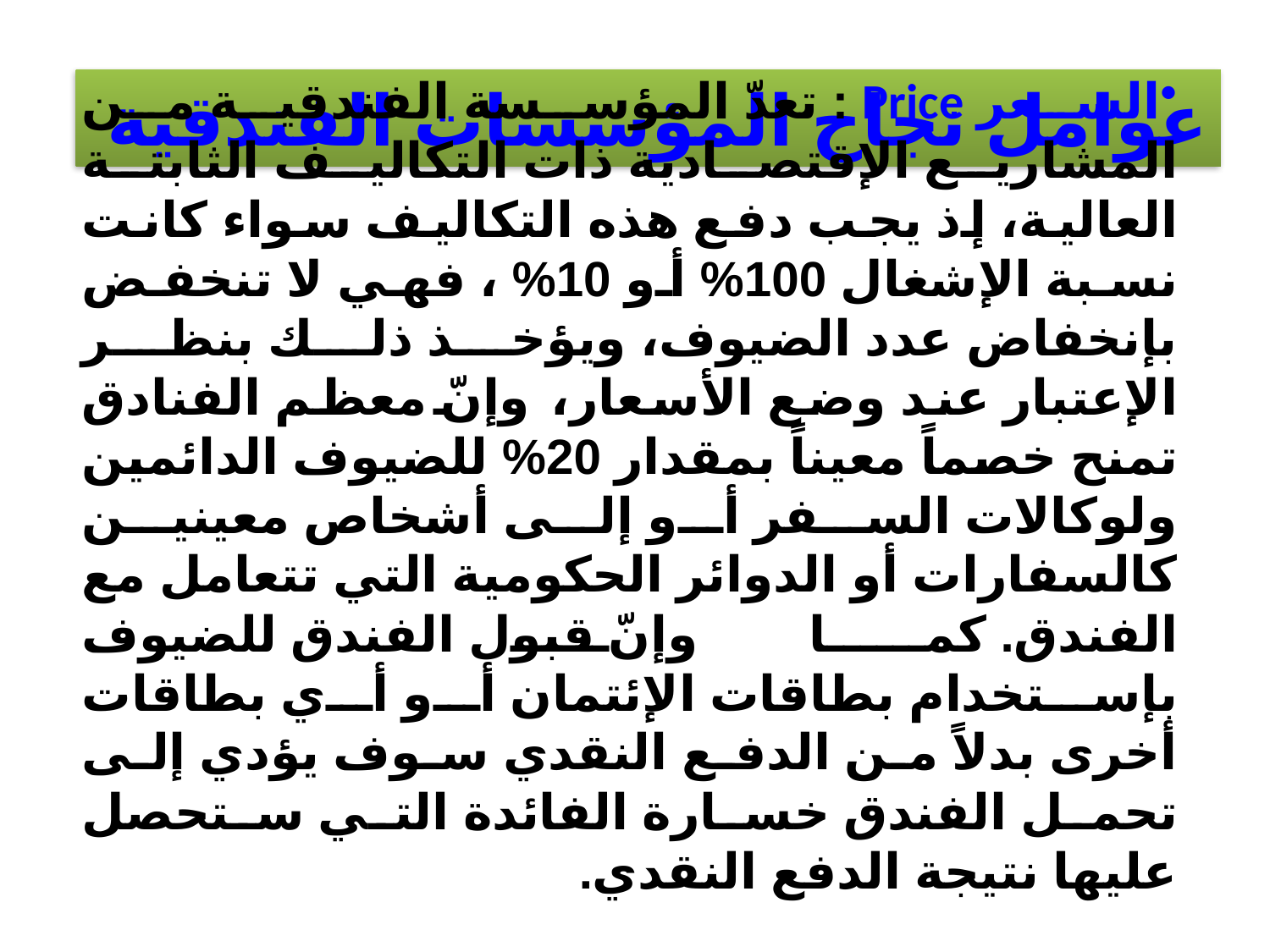

عوامل نجاح المؤسسات الفندقية
السعر Price : تعدّ المؤسسة الفندقية من المشاريع الإقتصادية ذات التكاليف الثابتة العالية، إذ يجب دفع هذه التكاليف سواء كانت نسبة الإشغال 100% أو 10% ، فهي لا تنخفض بإنخفاض عدد الضيوف، ويؤخذ ذلك بنظر الإعتبار عند وضع الأسعار، وإنّ معظم الفنادق تمنح خصماً معيناً بمقدار 20% للضيوف الدائمين ولوكالات السفر أو إلى أشخاص معينين كالسفارات أو الدوائر الحكومية التي تتعامل مع الفندق. كما وإنّ قبول الفندق للضيوف بإستخدام بطاقات الإئتمان أو أي بطاقات أخرى بدلاً من الدفع النقدي سوف يؤدي إلى تحمل الفندق خسارة الفائدة التي ستحصل عليها نتيجة الدفع النقدي.